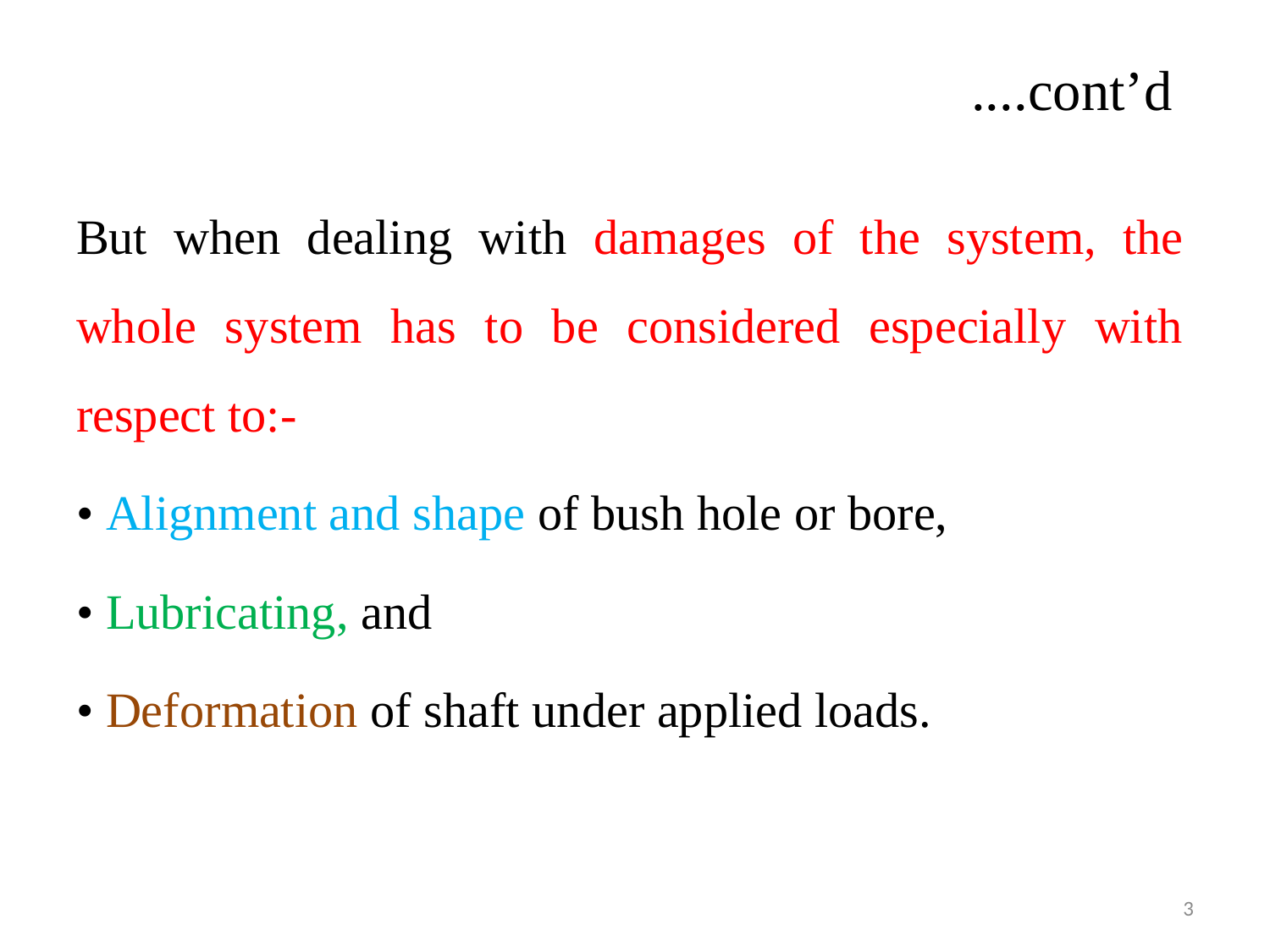

# ....cont’d
But when dealing with damages of the system, the whole system has to be considered especially with respect to:-
• Alignment and shape of bush hole or bore,
• Lubricating, and
• Deformation of shaft under applied loads.
3